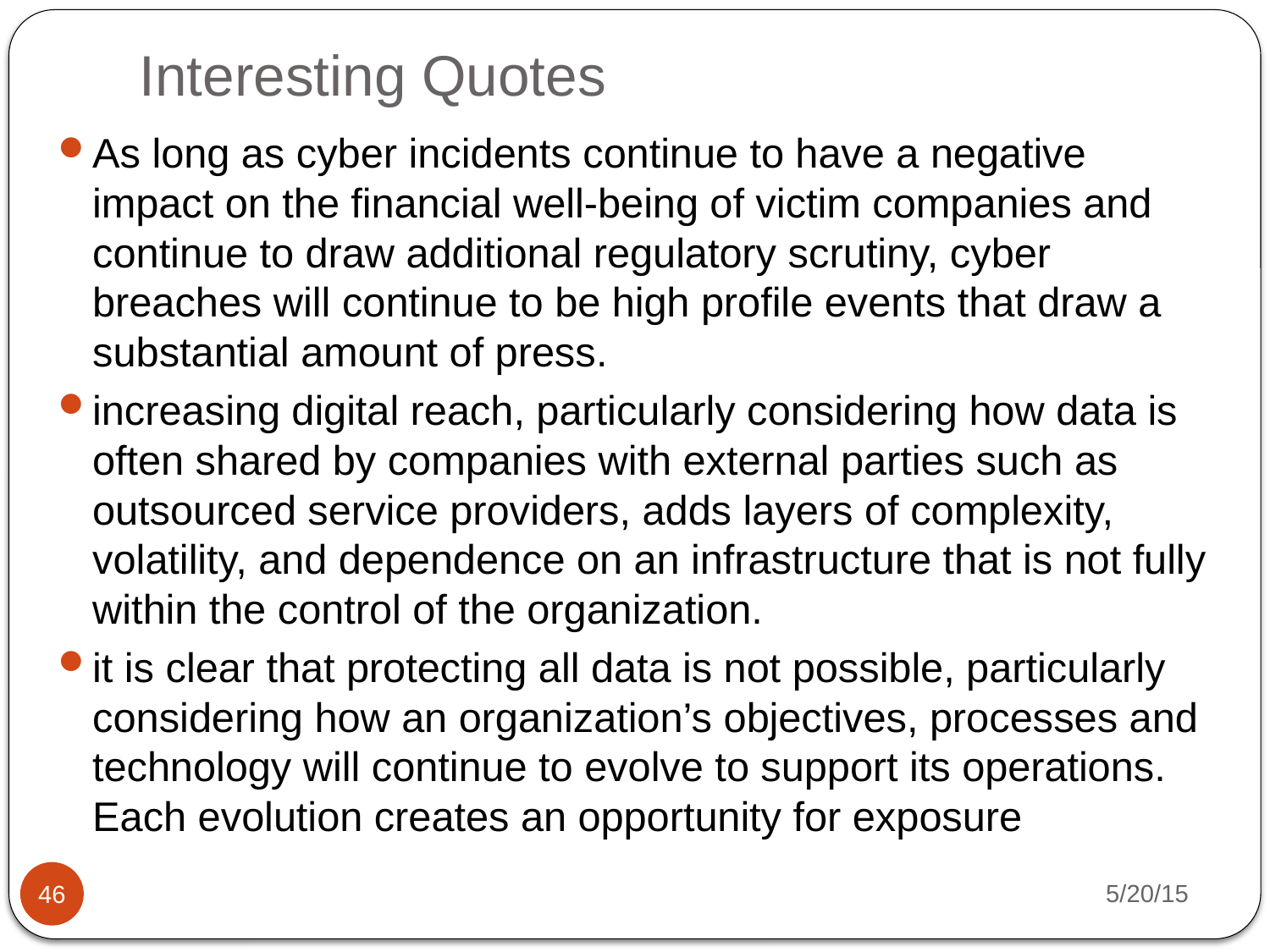

# Interesting Quotes
As long as cyber incidents continue to have a negative impact on the financial well-being of victim companies and continue to draw additional regulatory scrutiny, cyber breaches will continue to be high profile events that draw a substantial amount of press.
increasing digital reach, particularly considering how data is often shared by companies with external parties such as outsourced service providers, adds layers of complexity, volatility, and dependence on an infrastructure that is not fully within the control of the organization.
it is clear that protecting all data is not possible, particularly considering how an organization’s objectives, processes and technology will continue to evolve to support its operations. Each evolution creates an opportunity for exposure

5/20/15
46